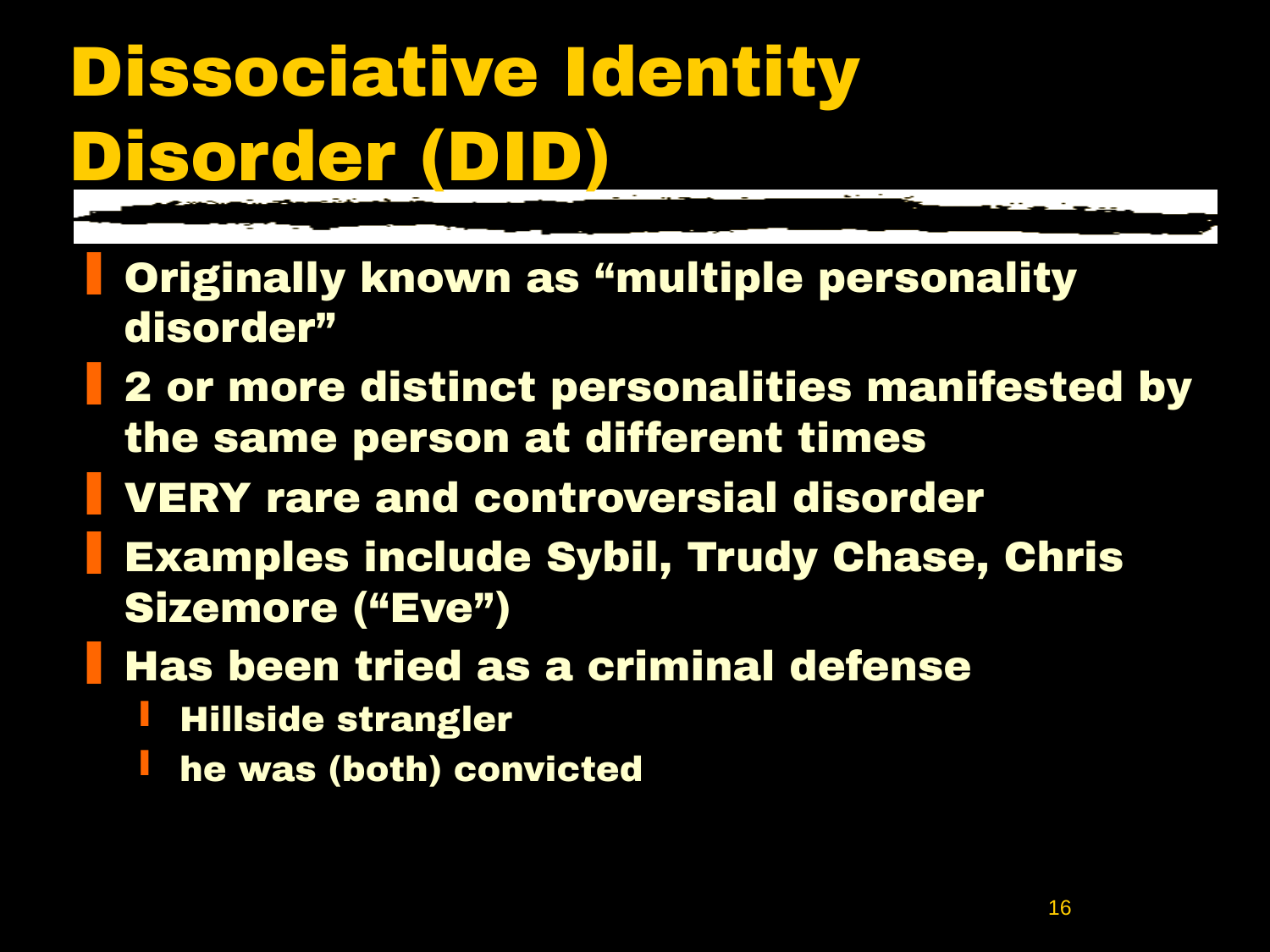

# Dissociative Identity Disorder (DID)
Originally known as “multiple personality disorder”
2 or more distinct personalities manifested by the same person at different times
VERY rare and controversial disorder
Examples include Sybil, Trudy Chase, Chris Sizemore (“Eve”)
Has been tried as a criminal defense
Hillside strangler
he was (both) convicted